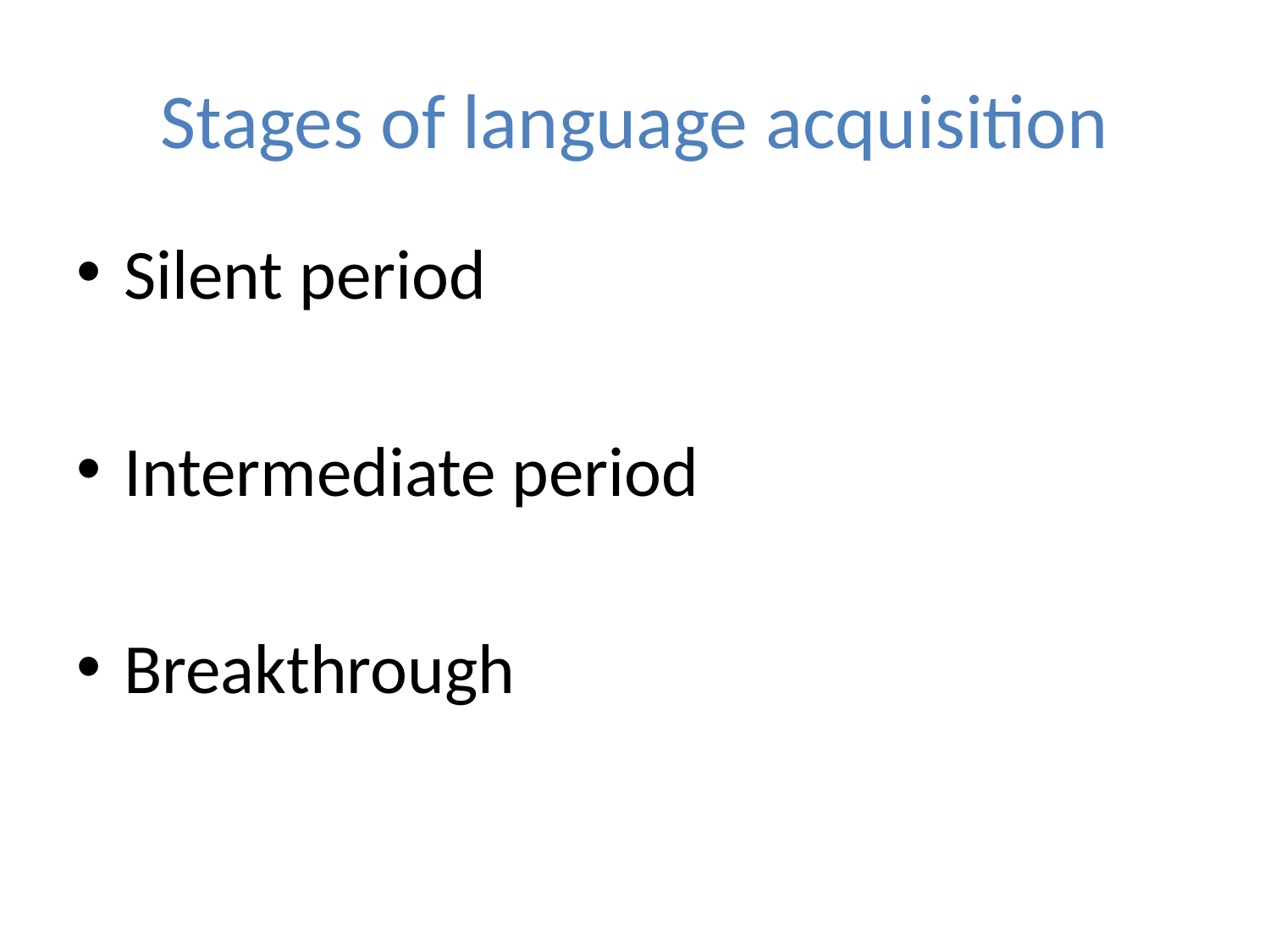

# Stages of language acquisition
Silent period

Intermediate period

Breakthrough